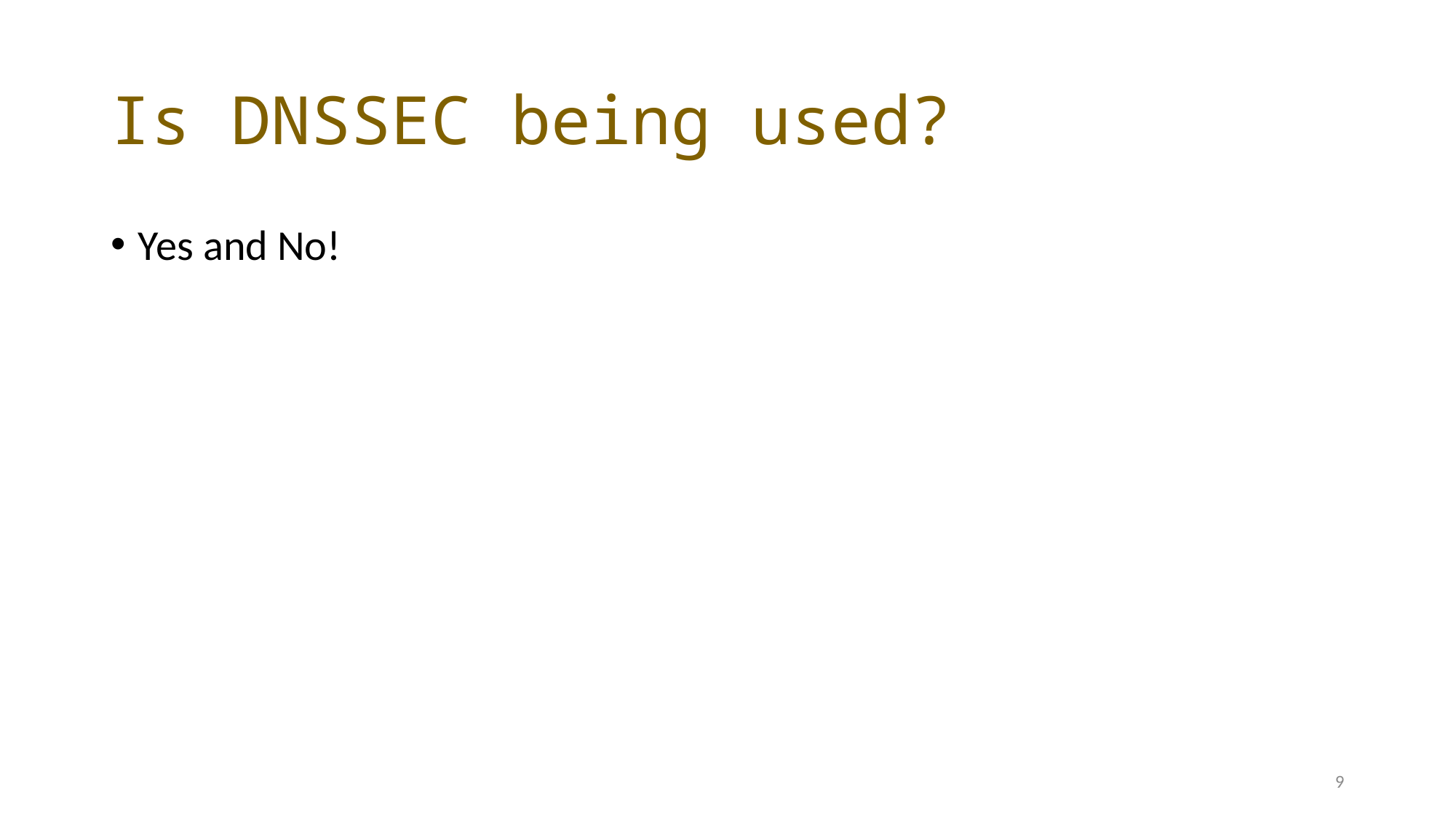

# Is DNSSEC being used?
Yes and No!
9